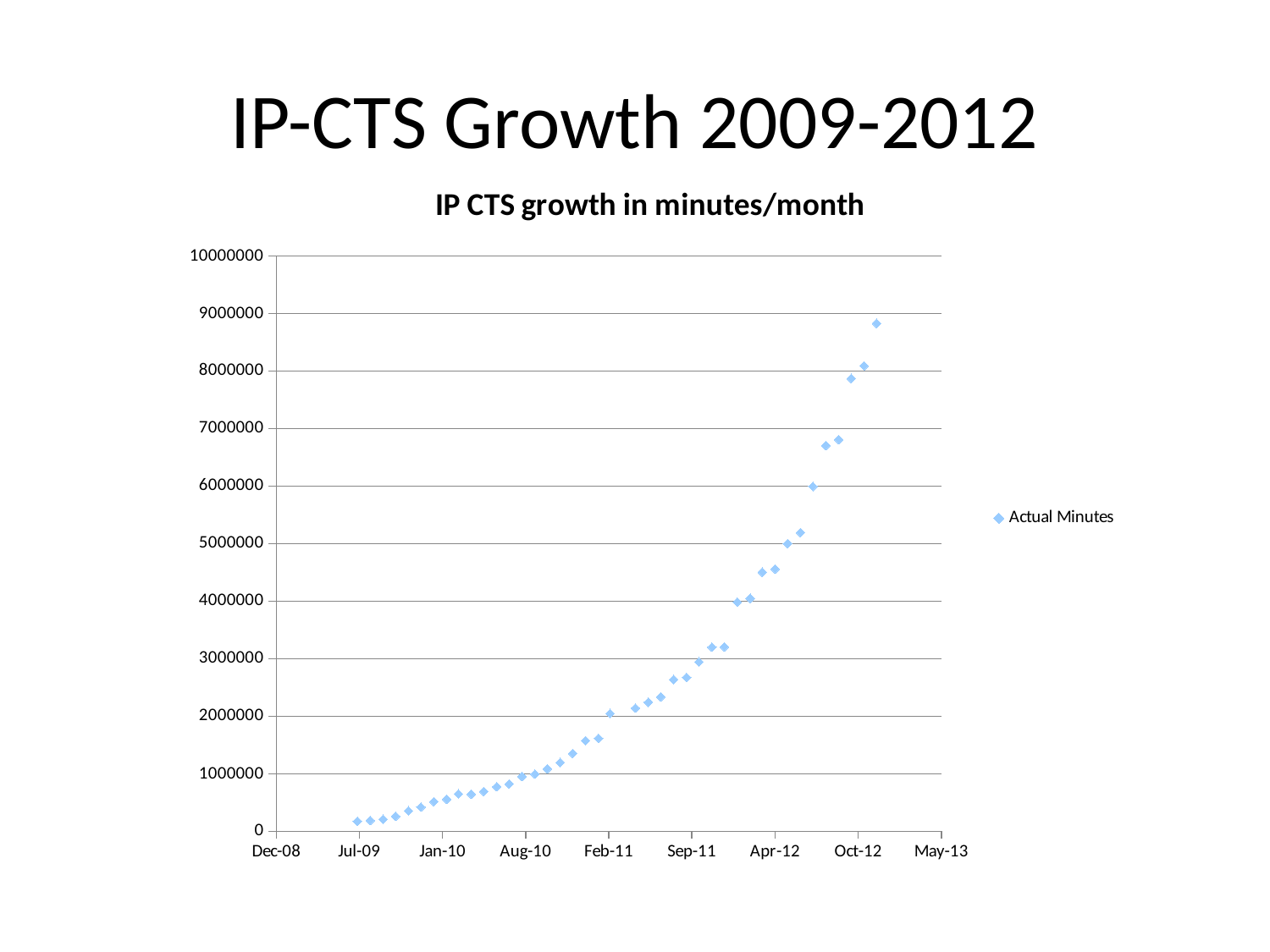

# IP-CTS Growth 2009-2012

### Chart: IP CTS growth in minutes/month

| Category | Actual Minutes |
|---|---|